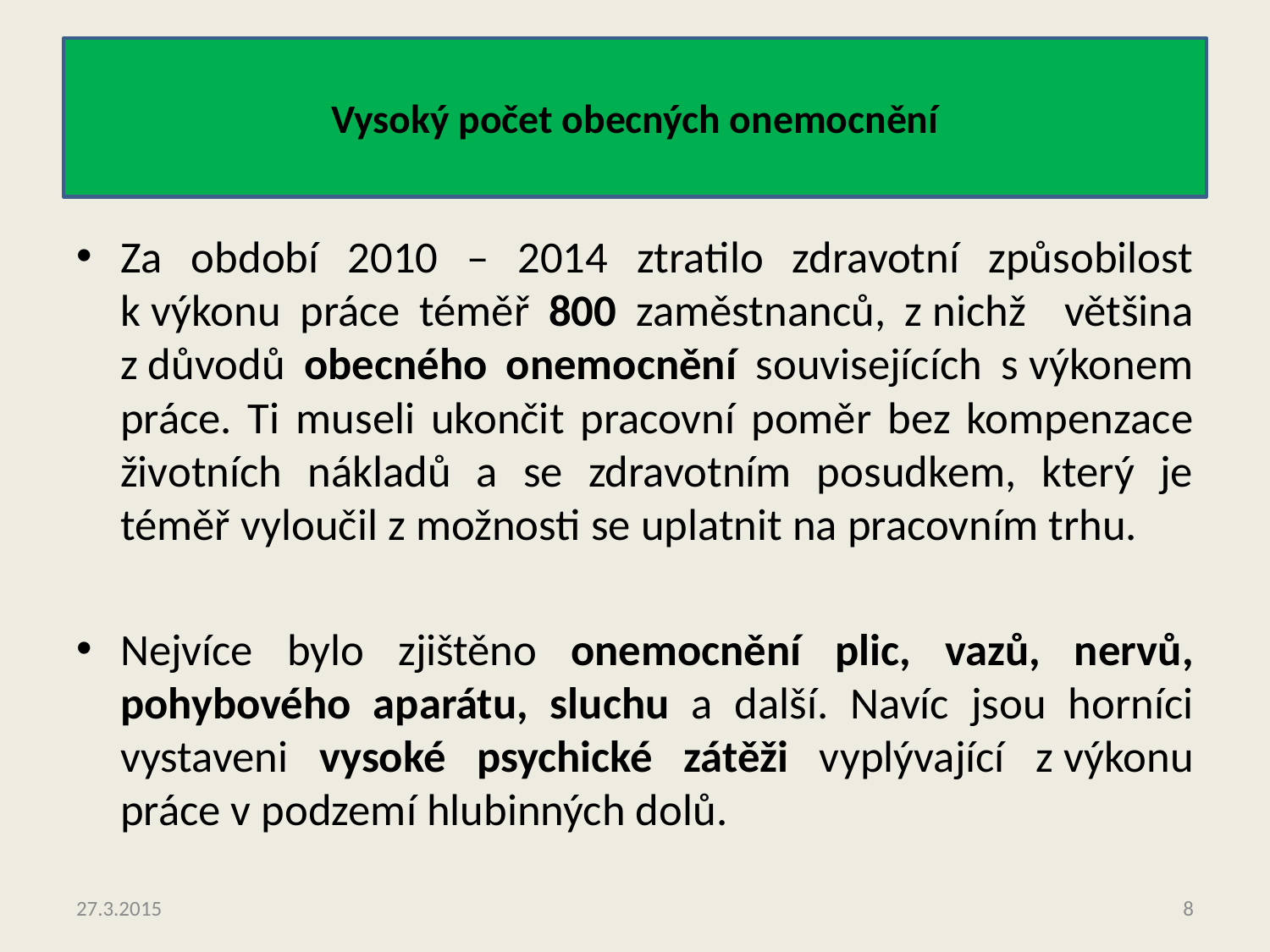

# Vysoký počet obecných onemocnění
Za období 2010 – 2014 ztratilo zdravotní způsobilost k výkonu práce téměř 800 zaměstnanců, z nichž  většina z důvodů obecného onemocnění souvisejících s výkonem práce. Ti museli ukončit pracovní poměr bez kompenzace životních nákladů a se zdravotním posudkem, který je téměř vyloučil z možnosti se uplatnit na pracovním trhu.

Nejvíce bylo zjištěno onemocnění plic, vazů, nervů, pohybového aparátu, sluchu a další. Navíc jsou horníci vystaveni vysoké psychické zátěži vyplývající z výkonu práce v podzemí hlubinných dolů.

27.3.2015
8